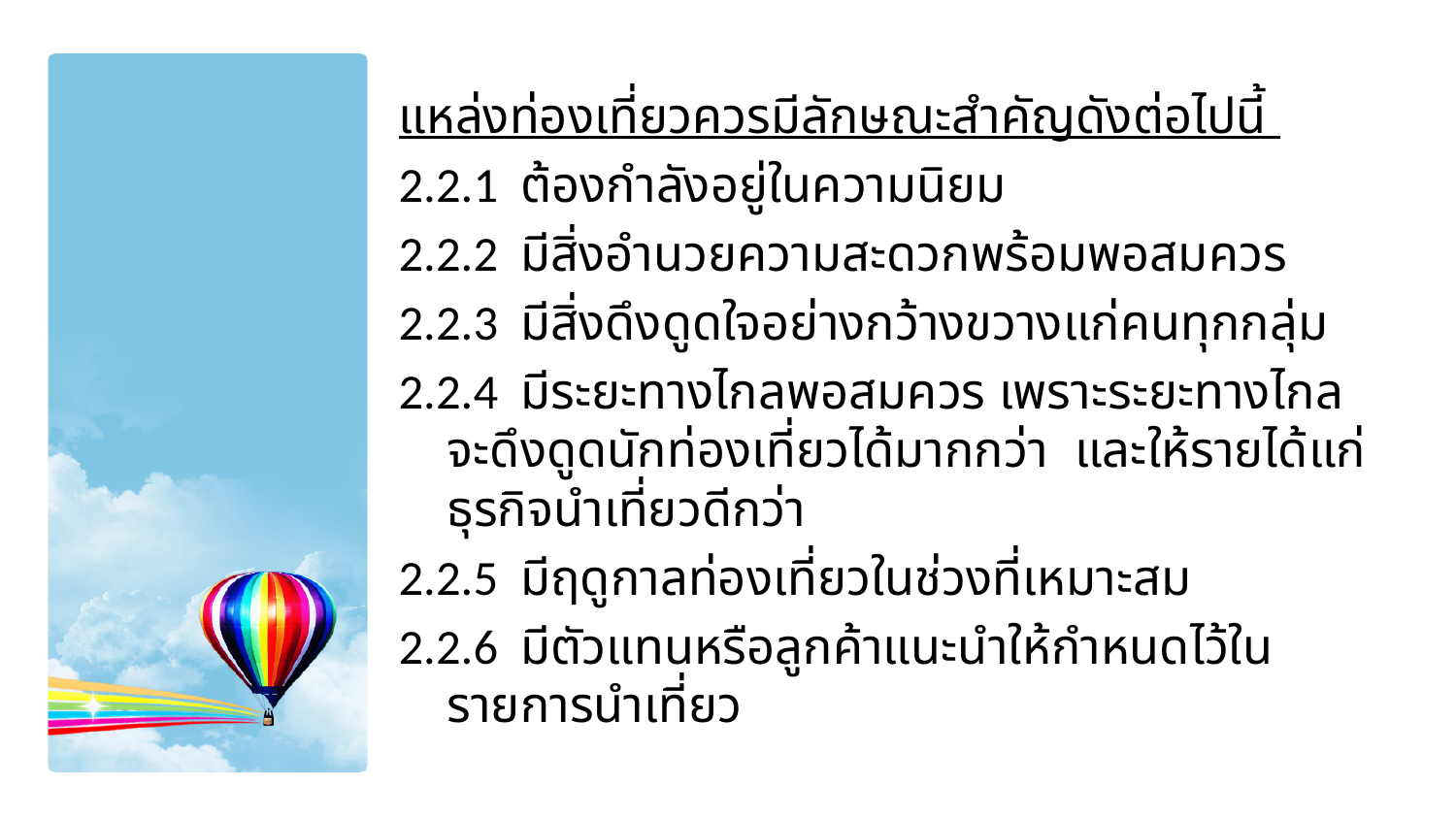

แหล่งท่องเที่ยวควรมีลักษณะสำคัญดังต่อไปนี้
2.2.1  ต้องกำลังอยู่ในความนิยม
2.2.2  มีสิ่งอำนวยความสะดวกพร้อมพอสมควร
2.2.3  มีสิ่งดึงดูดใจอย่างกว้างขวางแก่คนทุกกลุ่ม
2.2.4  มีระยะทางไกลพอสมควร เพราะระยะทางไกลจะดึงดูดนักท่องเที่ยวได้มากกว่า  และให้รายได้แก่ธุรกิจนำเที่ยวดีกว่า
2.2.5  มีฤดูกาลท่องเที่ยวในช่วงที่เหมาะสม
2.2.6  มีตัวแทนหรือลูกค้าแนะนำให้กำหนดไว้ในรายการนำเที่ยว

#